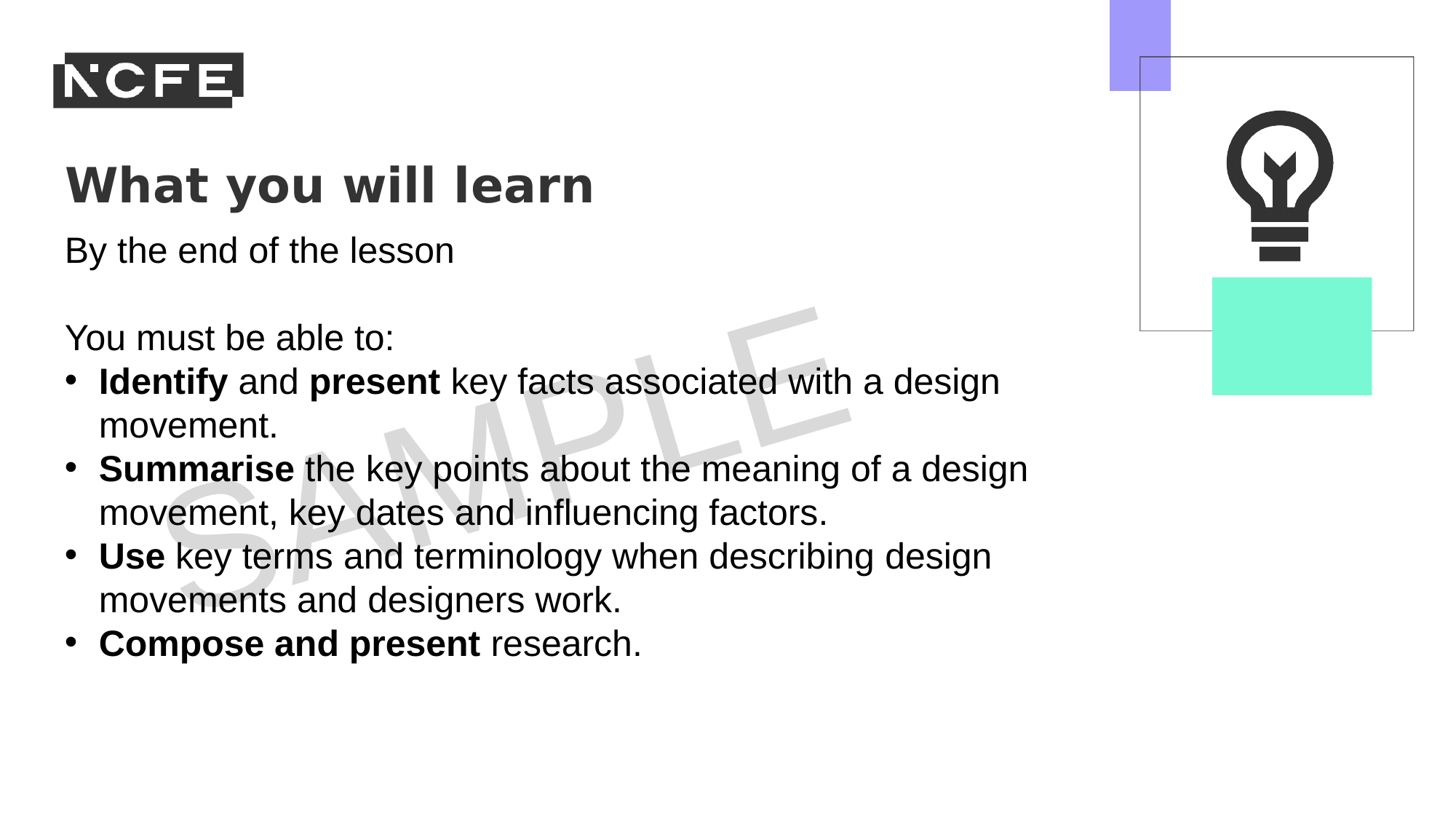

By the end of the lesson

You must be able to:
Identify and present key facts associated with a design movement.
Summarise the key points about the meaning of a design movement, key dates and influencing factors.
Use key terms and terminology when describing design movements and designers work.
Compose and present research.